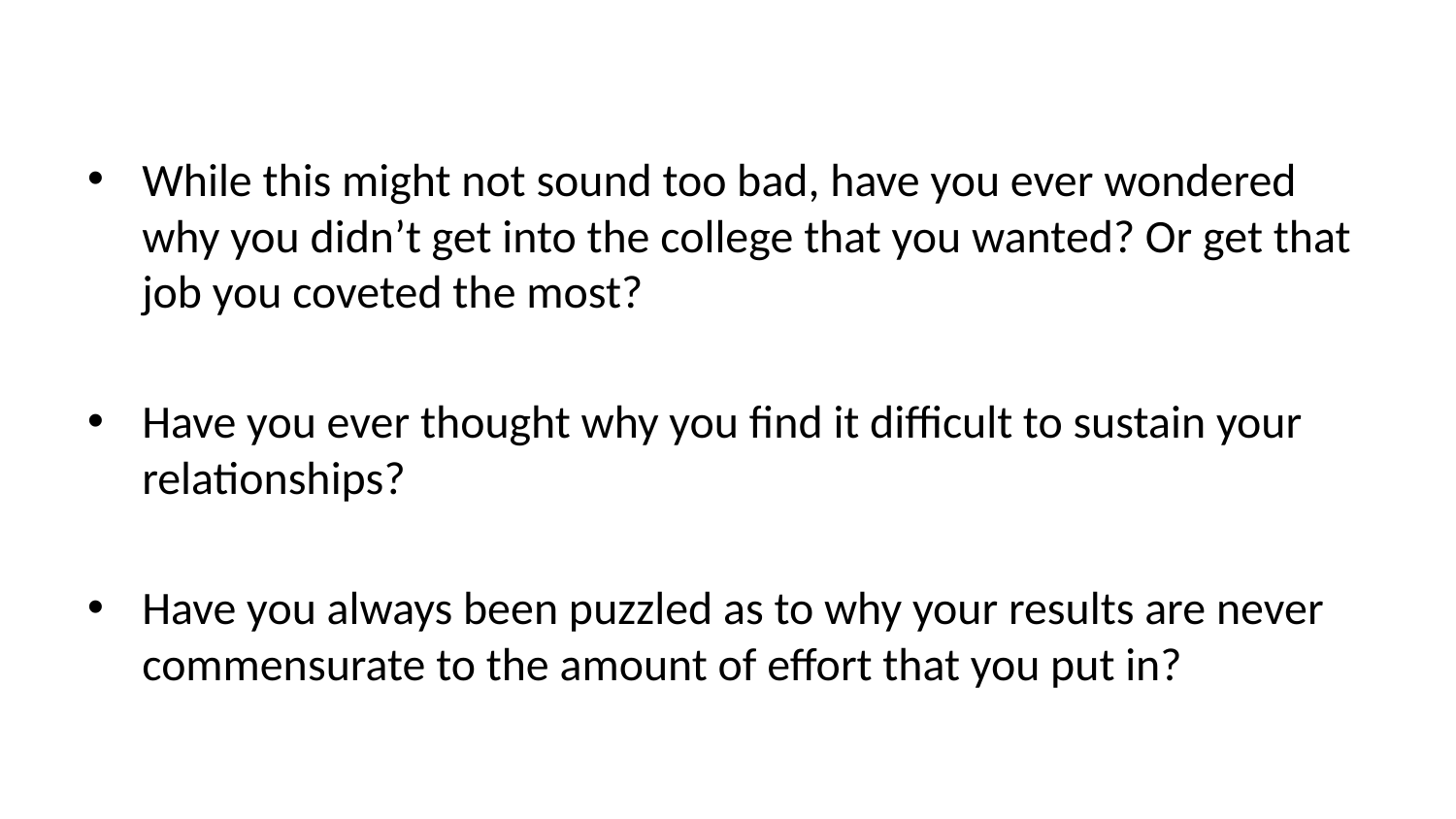

While this might not sound too bad, have you ever wondered why you didn’t get into the college that you wanted? Or get that job you coveted the most?

Have you ever thought why you find it difficult to sustain your relationships?

Have you always been puzzled as to why your results are never commensurate to the amount of effort that you put in?